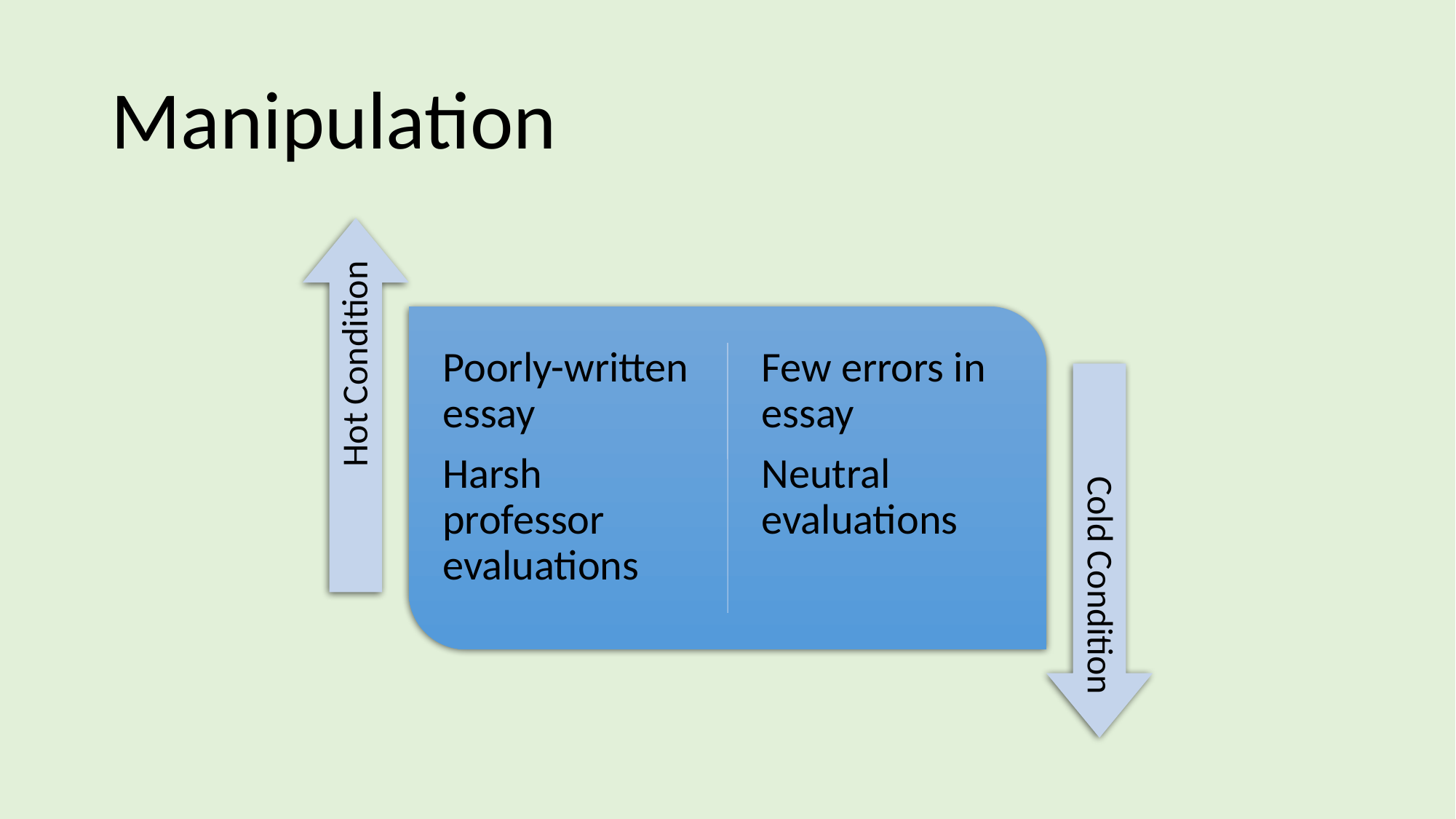

# Manipulation
Poorly-written essay
Harsh professor evaluations
Few errors in essay
Neutral evaluations
Hot Condition
Cold Condition